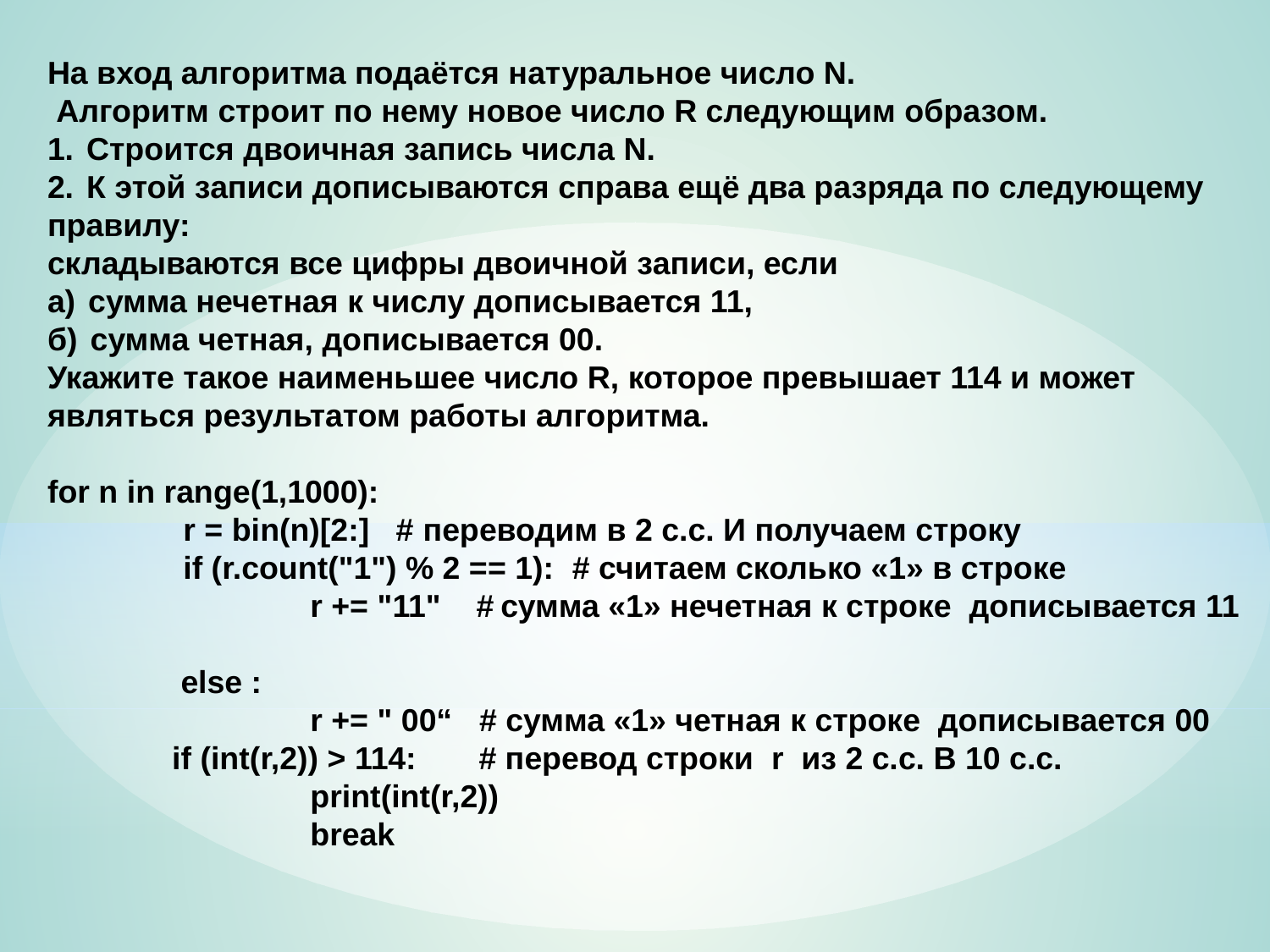

На вход алгоритма подаётся натуральное число N.
 Алгоритм строит по нему новое число R следующим образом.
1.  Строится двоичная запись числа N.
2.  К этой записи дописываются справа ещё два разряда по следующему правилу:
складываются все цифры двоичной записи, если
а)  сумма нечетная к числу дописывается 11,
б)  сумма четная, дописывается 00.
Укажите такое наименьшее число R, которое превышает 114 и может являться результатом работы алгоритма.

for n in range(1,1000):
	 r = bin(n)[2:]   # переводим в 2 с.с. И получаем строку
	 if (r.count("1") % 2 == 1):  # считаем сколько «1» в строке
		 r += "11"    # сумма «1» нечетная к строке  дописывается 11
               else :
		 r += " 00“   # сумма «1» четная к строке  дописывается 00
              if (int(r,2)) > 114:       # перевод строки  r  из 2 с.с. В 10 с.с.
		 print(int(r,2))
		 break